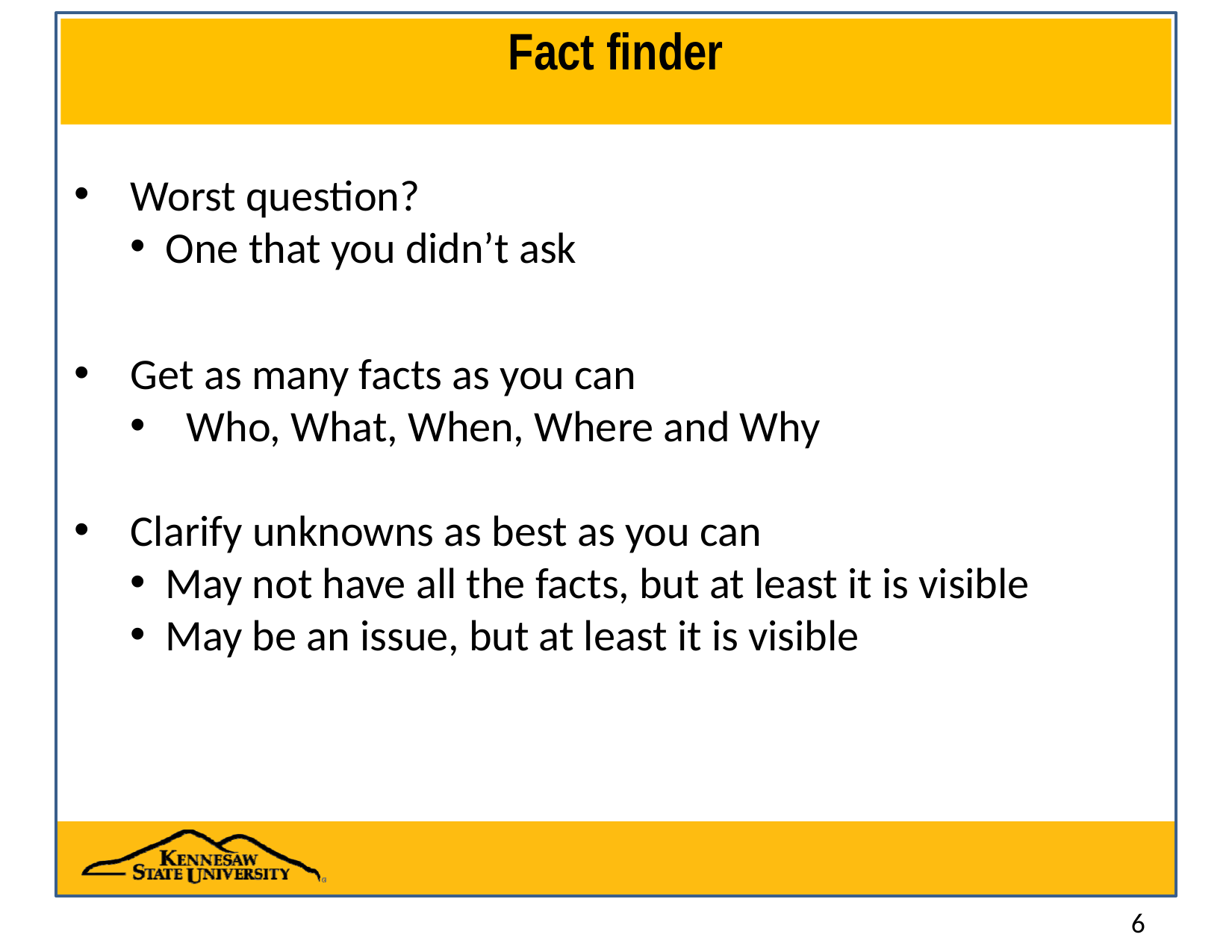

# Fact finder
Worst question?
One that you didn’t ask

Get as many facts as you can
Who, What, When, Where and Why

Clarify unknowns as best as you can
May not have all the facts, but at least it is visible
May be an issue, but at least it is visible